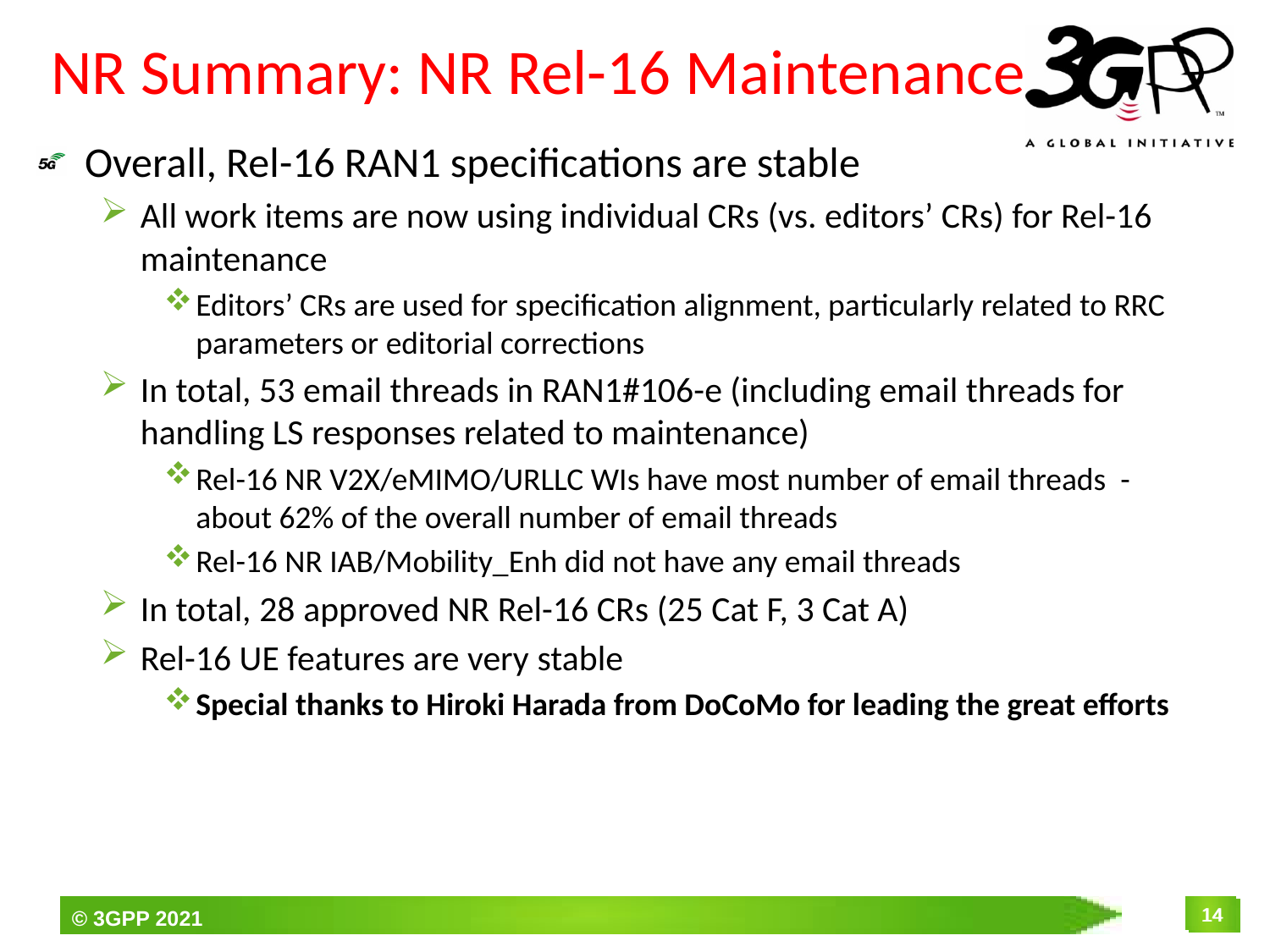

# NR Summary: NR Rel-16 Maintenance
Overall, Rel-16 RAN1 specifications are stable
All work items are now using individual CRs (vs. editors’ CRs) for Rel-16 maintenance
Editors’ CRs are used for specification alignment, particularly related to RRC parameters or editorial corrections
In total, 53 email threads in RAN1#106-e (including email threads for handling LS responses related to maintenance)
Rel-16 NR V2X/eMIMO/URLLC WIs have most number of email threads  - about 62% of the overall number of email threads
Rel-16 NR IAB/Mobility_Enh did not have any email threads
In total, 28 approved NR Rel-16 CRs (25 Cat F, 3 Cat A)
Rel-16 UE features are very stable
Special thanks to Hiroki Harada from DoCoMo for leading the great efforts

14